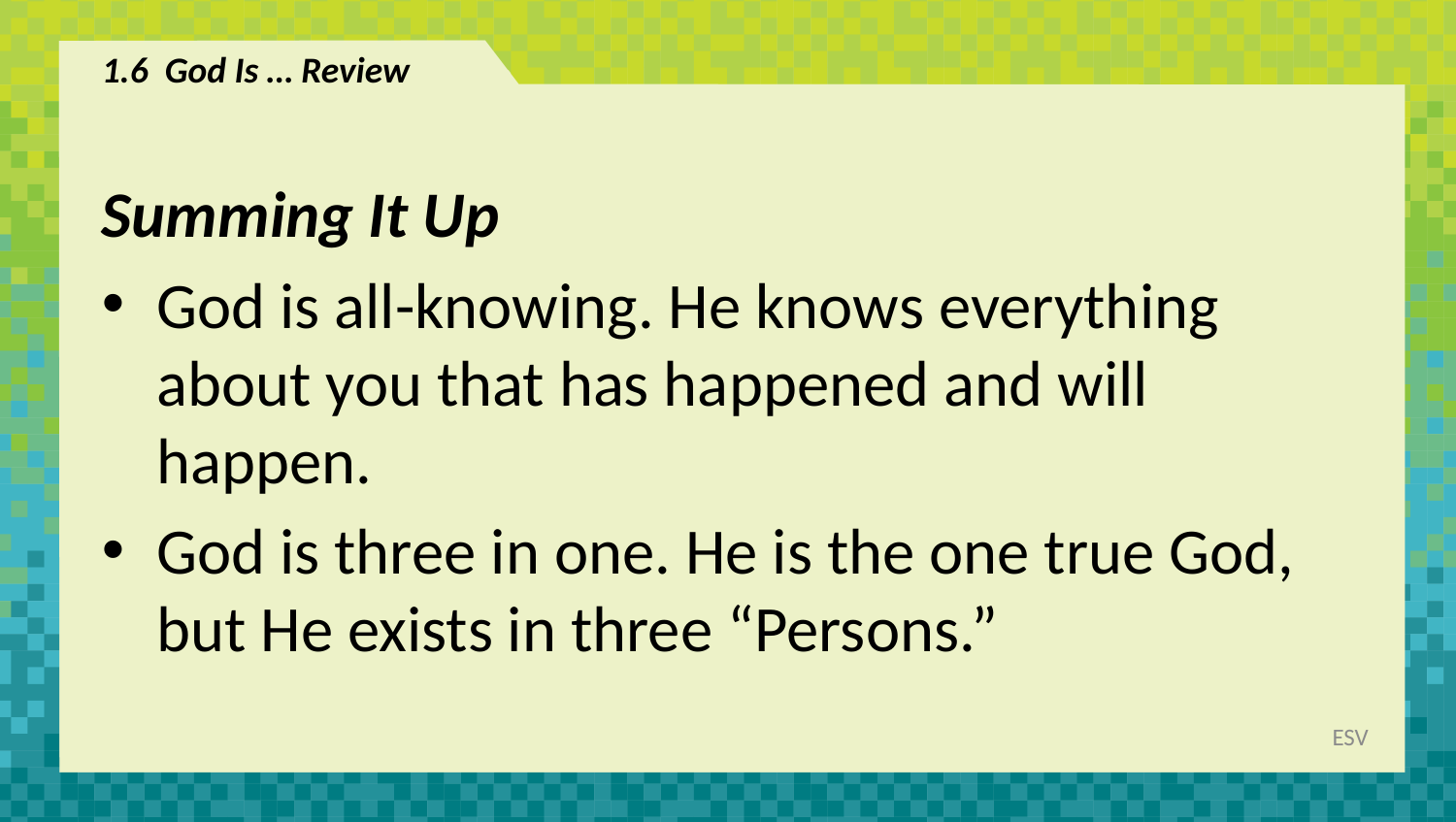

# 1.6  God Is … Review
Summing It Up
God is all-knowing. He knows everything about you that has happened and will happen.
God is three in one. He is the one true God, but He exists in three “Persons.”
ESV